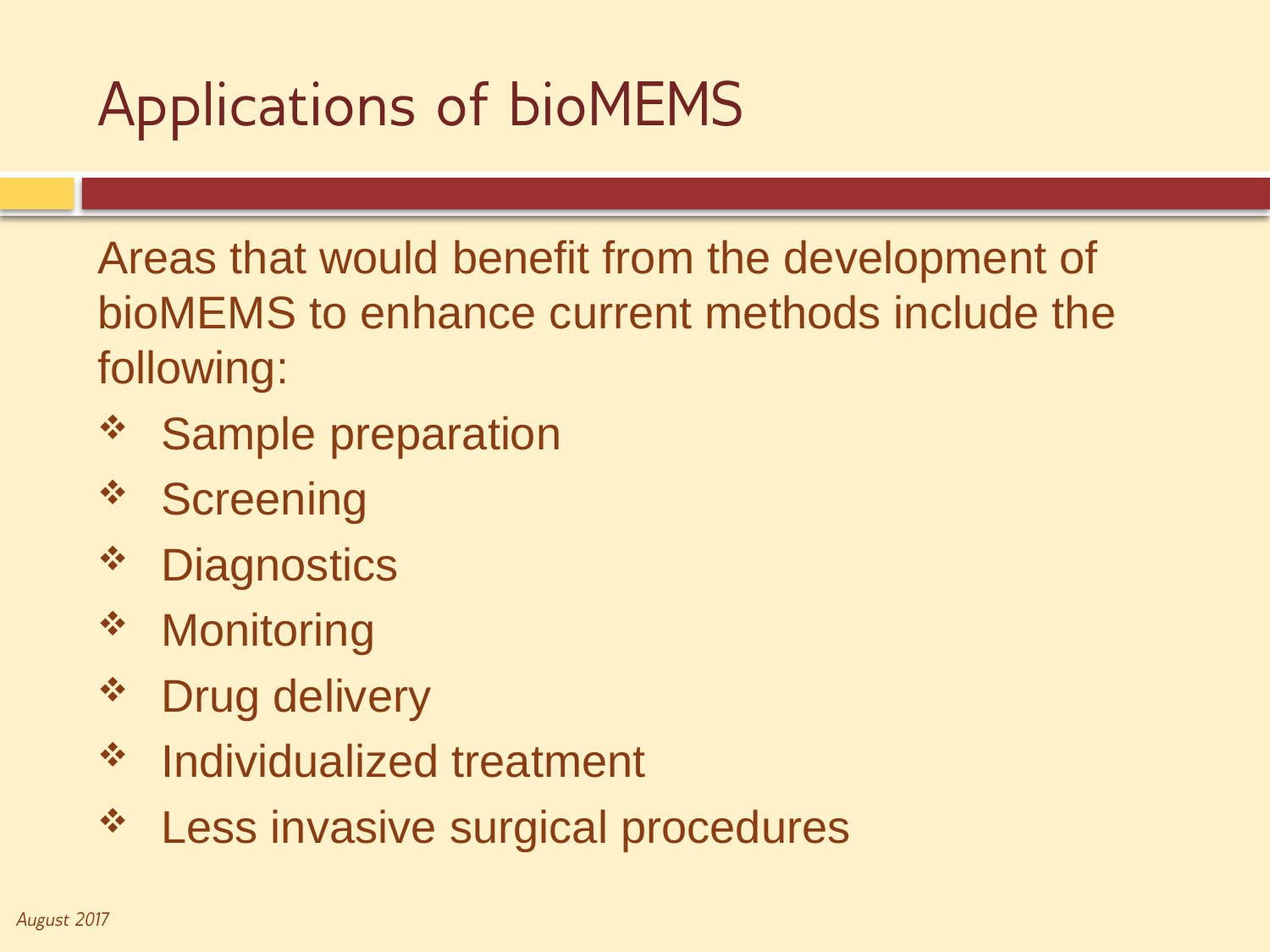

# Applications of bioMEMS
Areas that would benefit from the development of bioMEMS to enhance current methods include the following:
Sample preparation
Screening
Diagnostics
Monitoring
Drug delivery
Individualized treatment
Less invasive surgical procedures